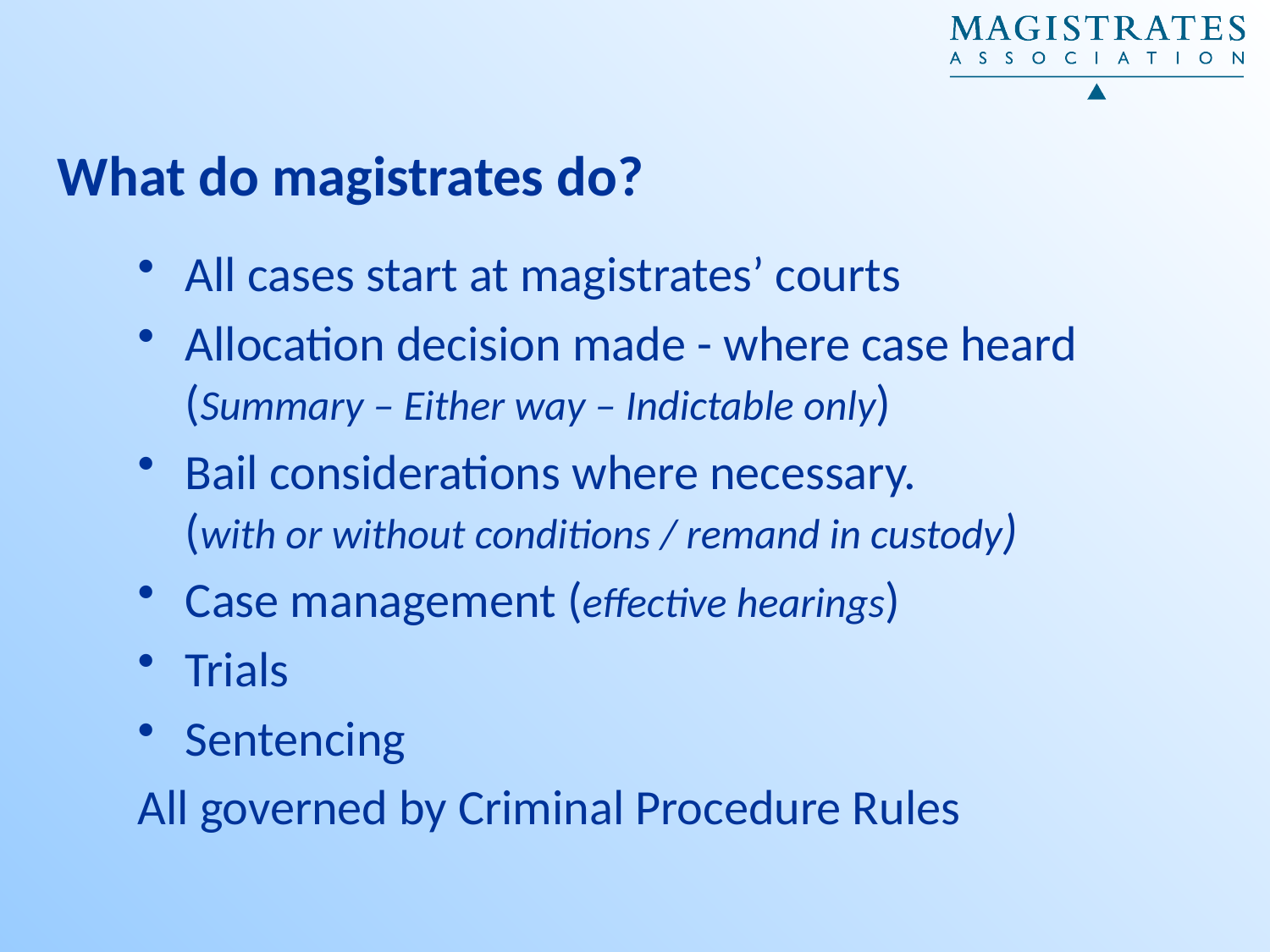

# What do magistrates do?
All cases start at magistrates’ courts
Allocation decision made - where case heard (Summary – Either way – Indictable only)
Bail considerations where necessary.
(with or without conditions / remand in custody)
Case management (effective hearings)
Trials
Sentencing
All governed by Criminal Procedure Rules